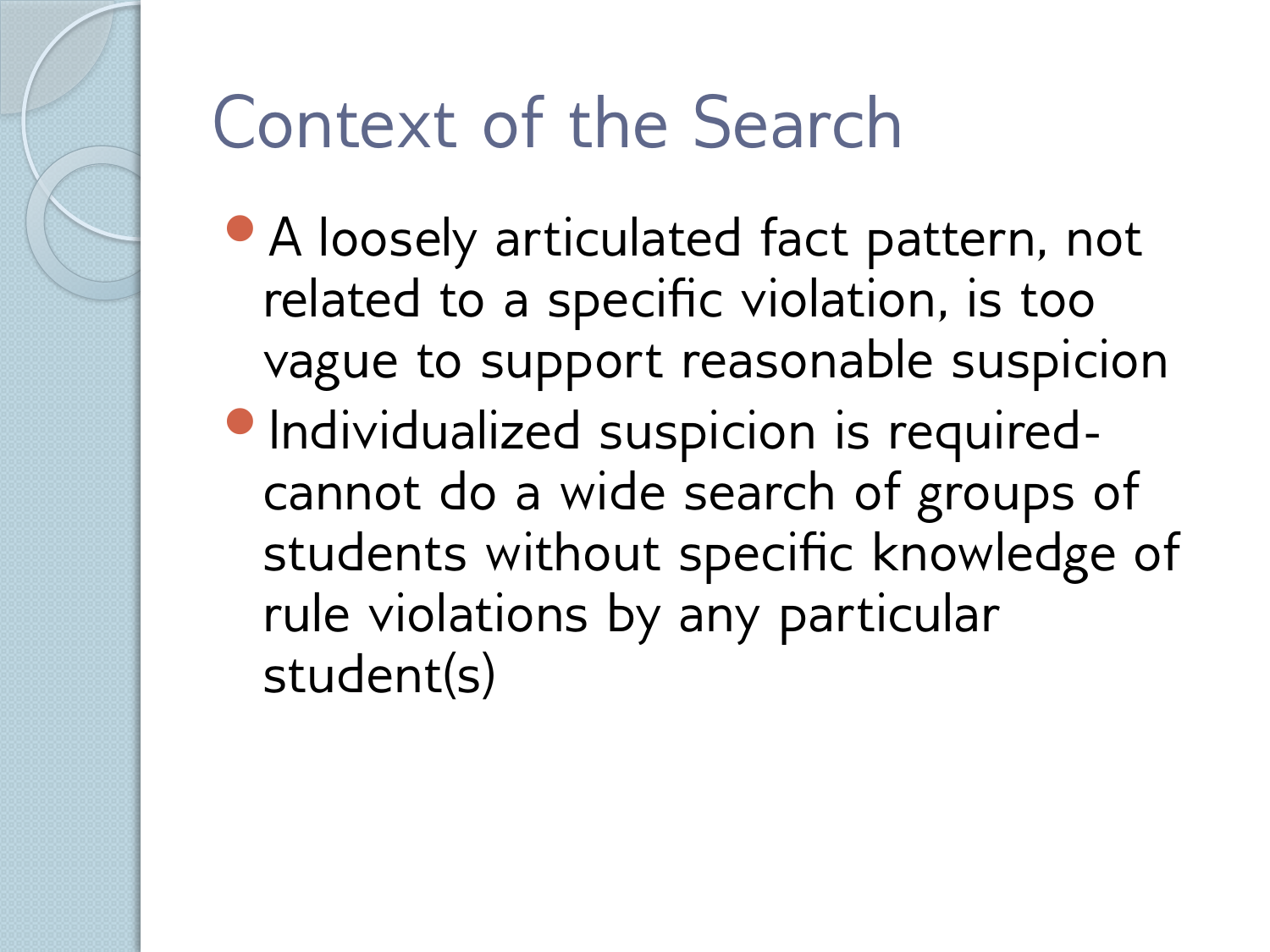

# Context of the Search
A loosely articulated fact pattern, not related to a specific violation, is too vague to support reasonable suspicion
Individualized suspicion is required- cannot do a wide search of groups of students without specific knowledge of rule violations by any particular student(s)